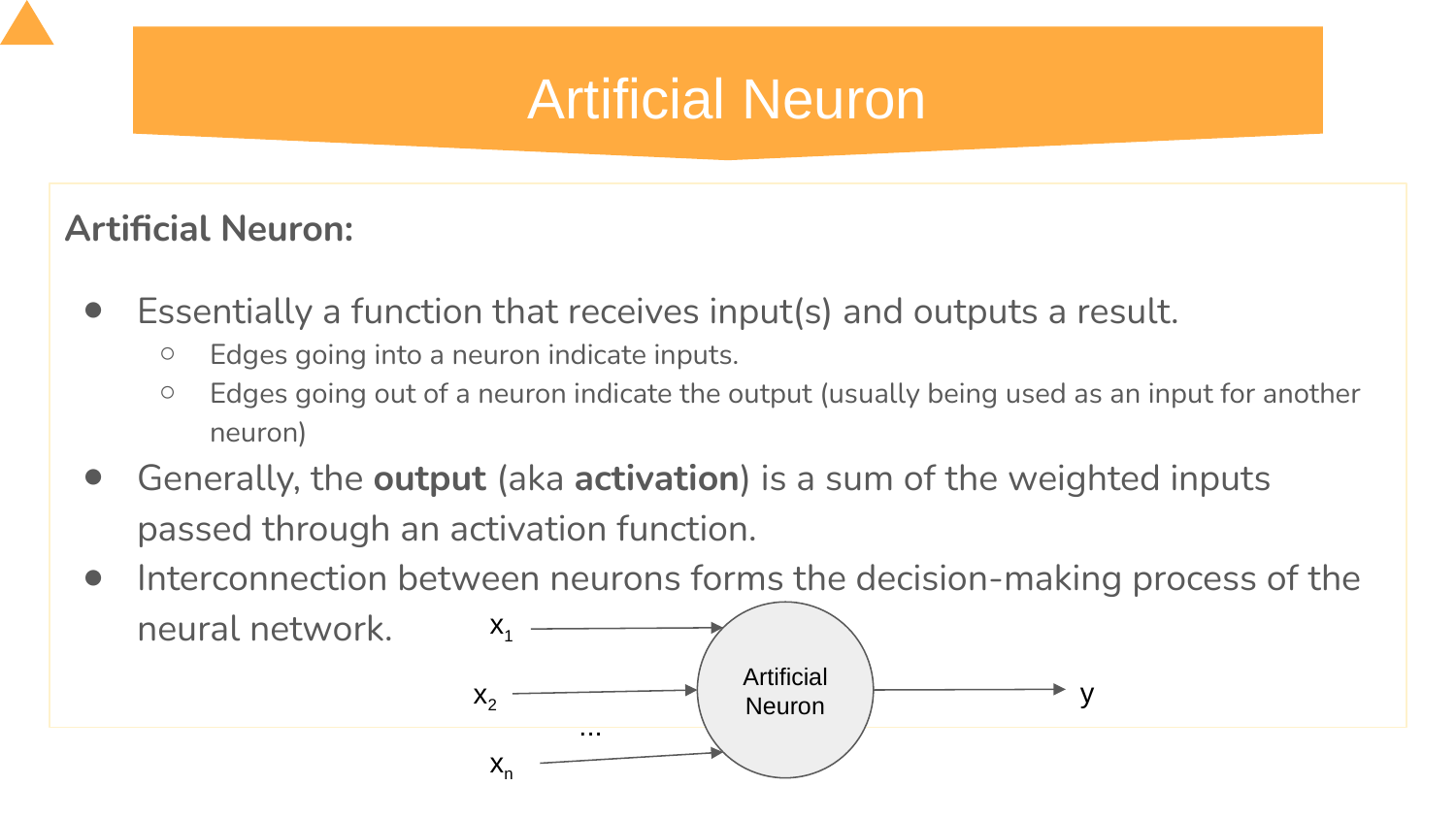

# Artificial Neuron
Artificial Neuron:
Essentially a function that receives input(s) and outputs a result.
Edges going into a neuron indicate inputs.
Edges going out of a neuron indicate the output (usually being used as an input for another neuron)
Generally, the output (aka activation) is a sum of the weighted inputs passed through an activation function.
Interconnection between neurons forms the decision-making process of the neural network.
x1
Artificial
Neuron
y
x2
...
xn